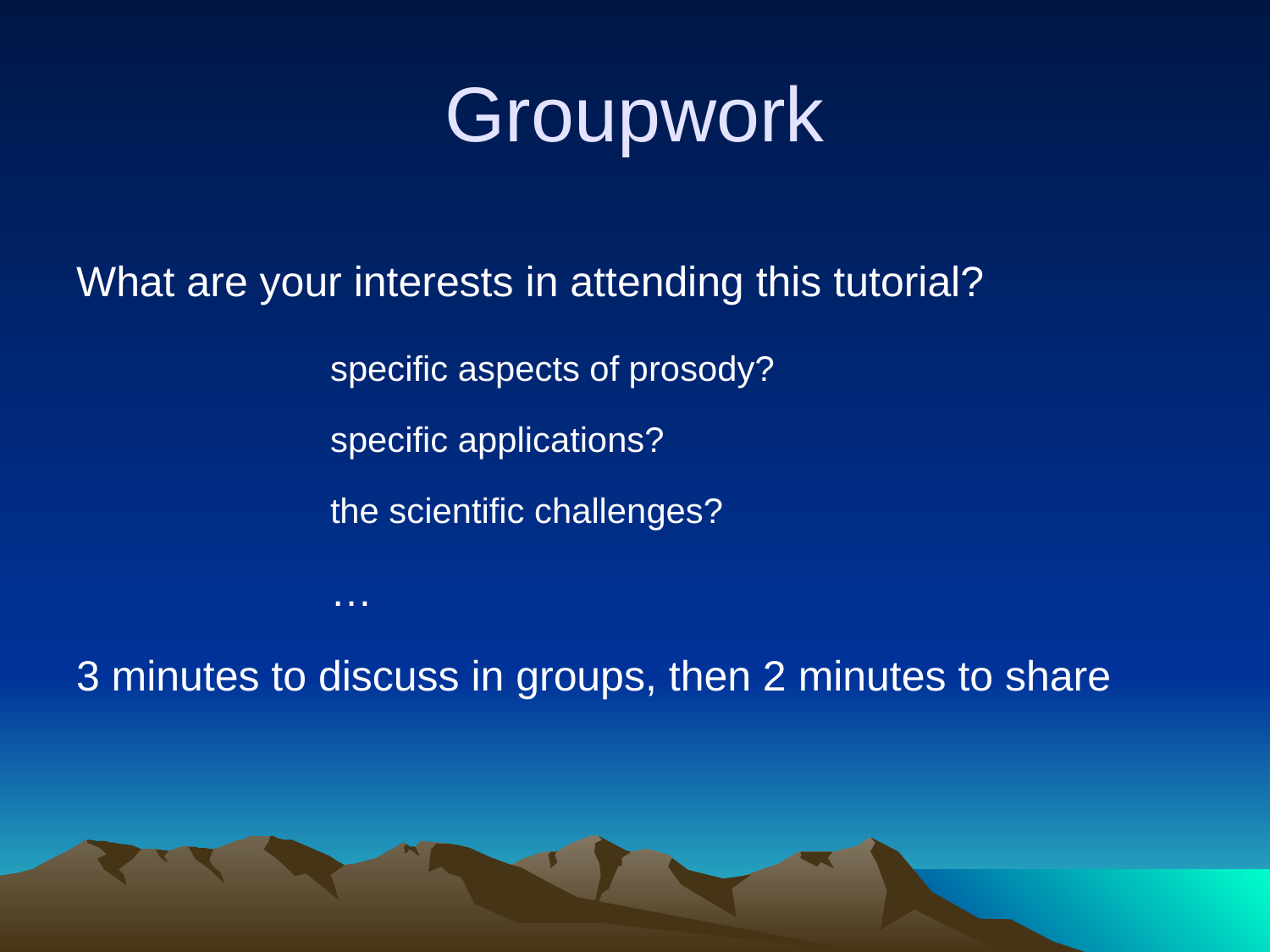

# Groupwork
What are your interests in attending this tutorial?
		specific aspects of prosody?
		specific applications?
		the scientific challenges?
		…
3 minutes to discuss in groups, then 2 minutes to share